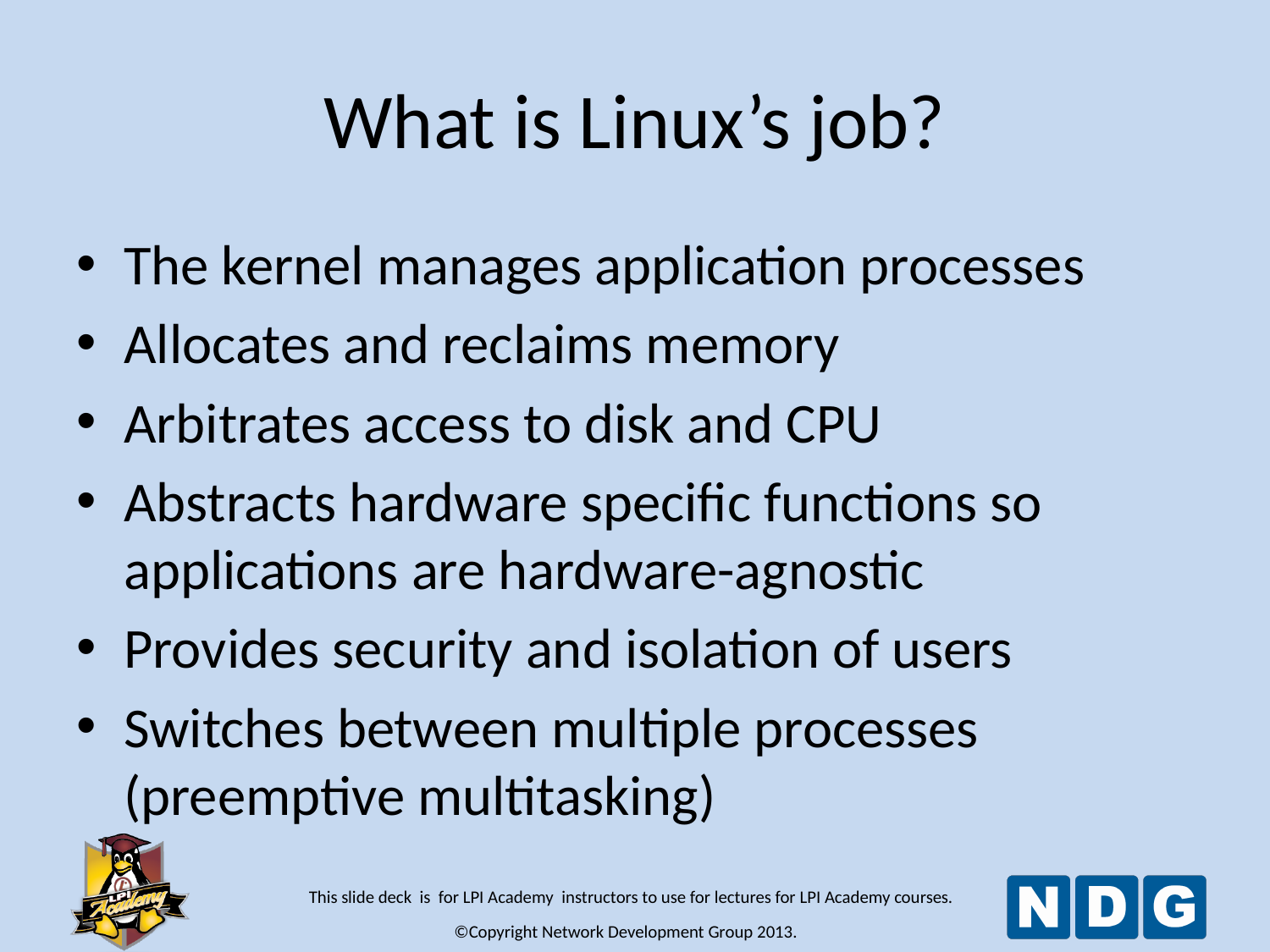

# What is Linux’s job?
The kernel manages application processes
Allocates and reclaims memory
Arbitrates access to disk and CPU
Abstracts hardware specific functions so applications are hardware-agnostic
Provides security and isolation of users
Switches between multiple processes (preemptive multitasking)